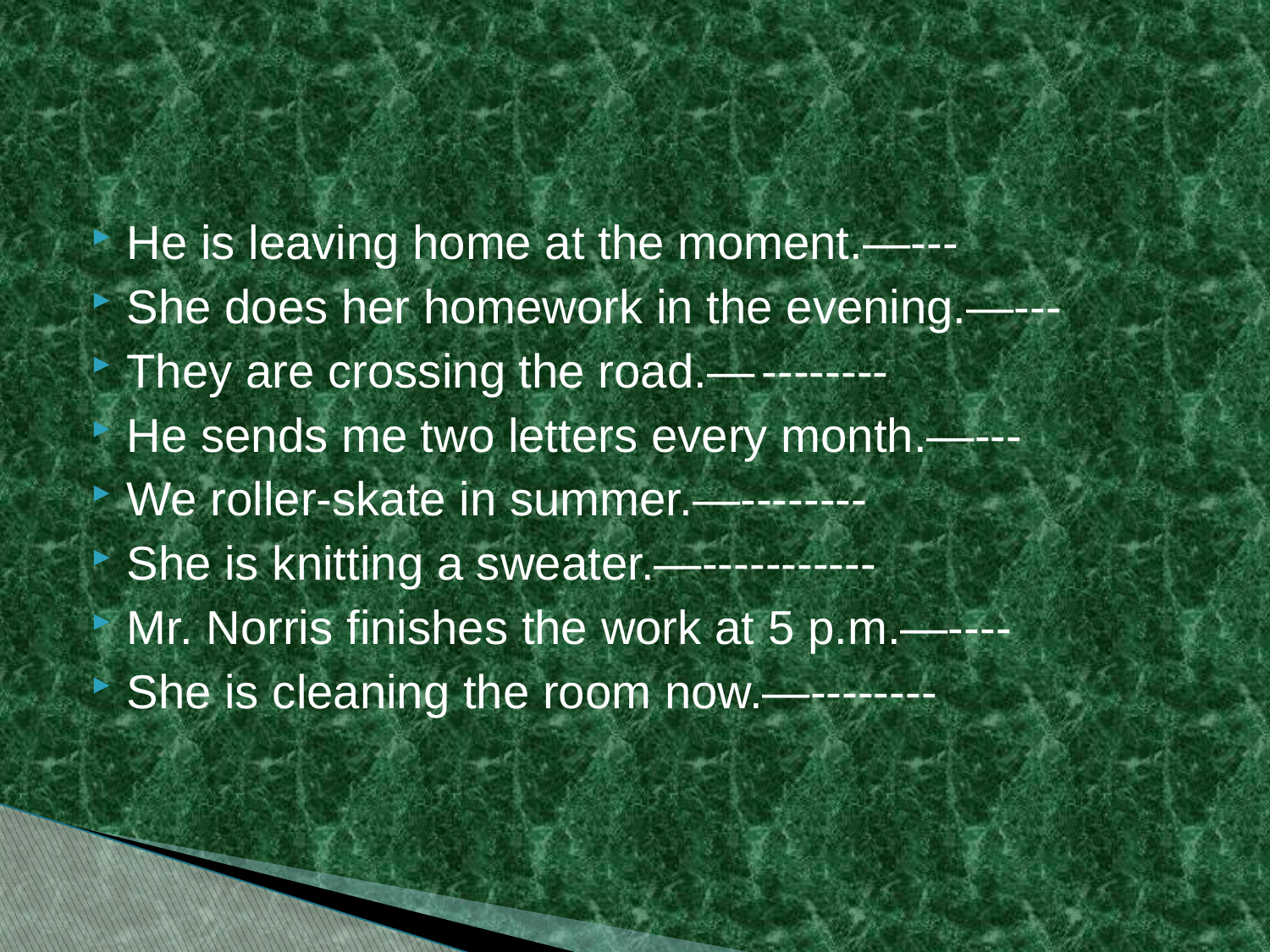

He is leaving home at the moment.—---
She does her homework in the evening.—---
They are crossing the road.—	--------
He sends me two letters every month.—---
We roller-skate in summer.—--------
She is knitting a sweater.—-----------
Mr. Norris finishes the work at 5 p.m.—----
She is cleaning the room now.—--------